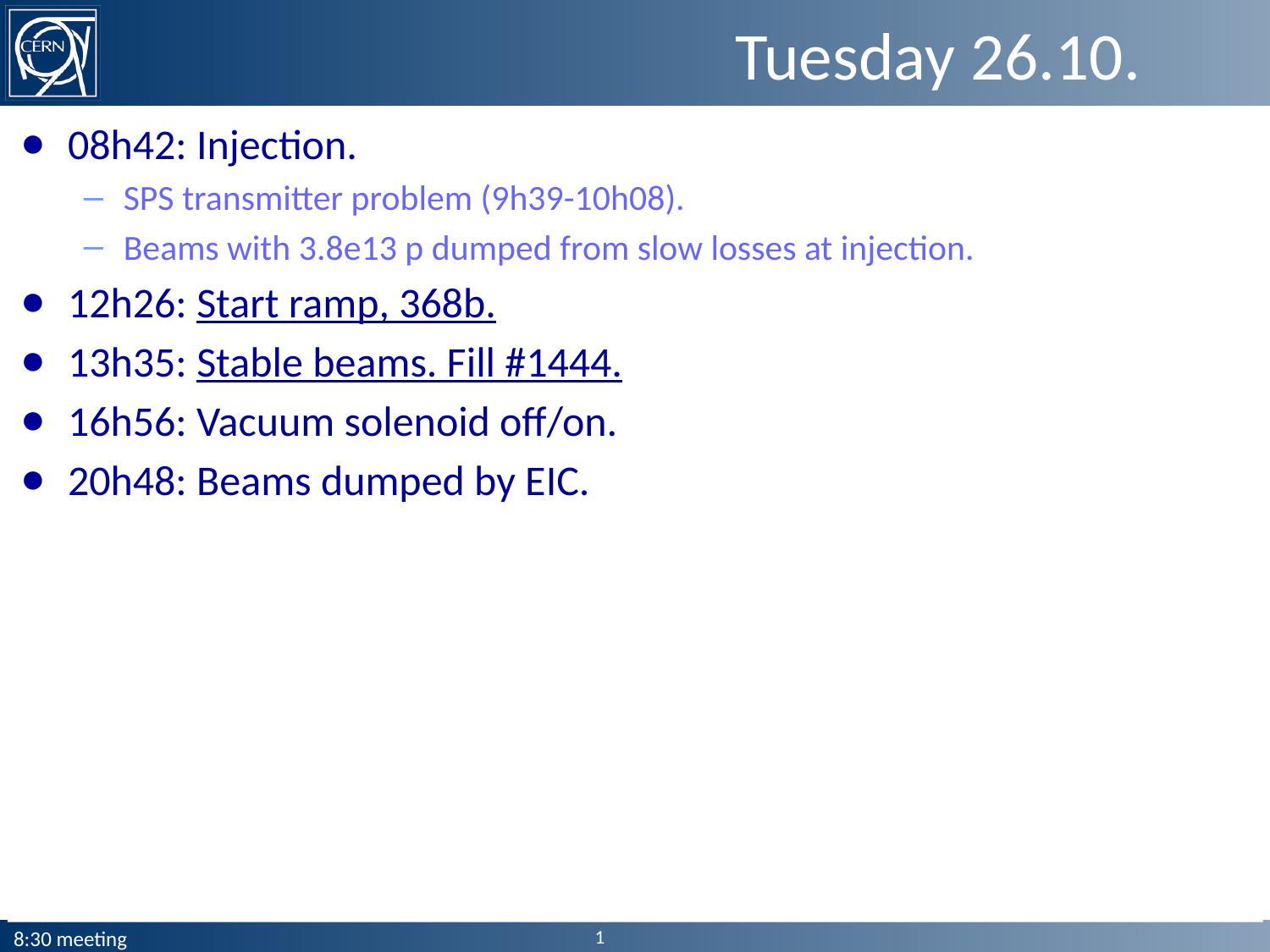

# Tuesday 26.10.
08h42: Injection.
SPS transmitter problem (9h39-10h08).
Beams with 3.8e13 p dumped from slow losses at injection.
12h26: Start ramp, 368b.
13h35: Stable beams. Fill #1444.
16h56: Vacuum solenoid off/on.
20h48: Beams dumped by EIC.
1
8:30 meeting